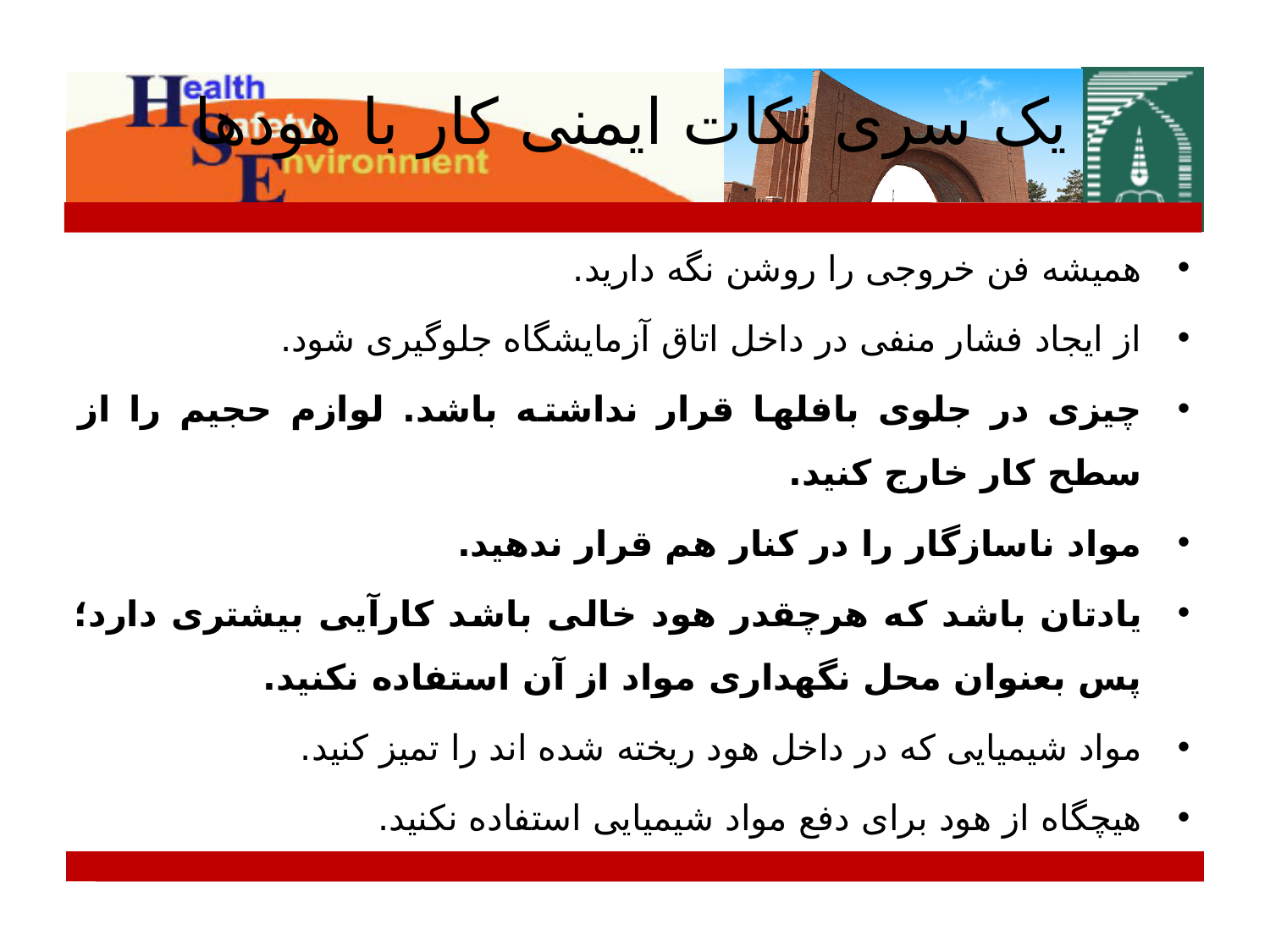

# یک سری نکات ایمنی کار با هودها
همیشه فن خروجی را روشن نگه دارید.
از ایجاد فشار منفی در داخل اتاق آزمایشگاه جلوگیری شود.
چیزی در جلوی بافلها قرار نداشته باشد. لوازم حجیم را از سطح کار خارج کنید.
مواد ناسازگار را در کنار هم قرار ندهید.
یادتان باشد که هرچقدر هود خالی باشد کارآیی بیشتری دارد؛ پس بعنوان محل نگهداری مواد از آن استفاده نکنید.
مواد شیمیایی که در داخل هود ریخته شده اند را تمیز کنید.
هیچگاه از هود برای دفع مواد شیمیایی استفاده نکنید.